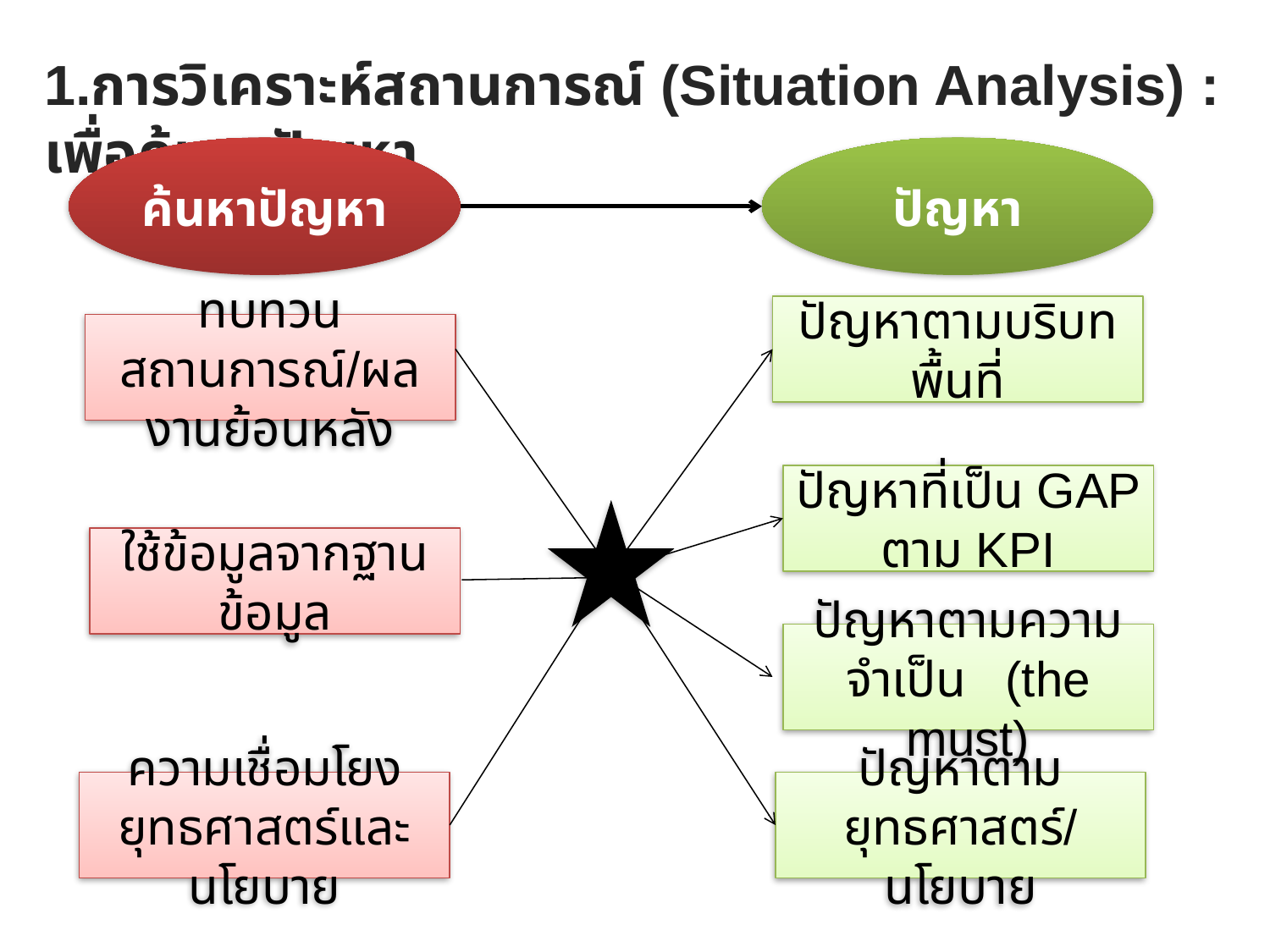

1.การวิเคราะห์สถานการณ์ (Situation Analysis) : เพื่อค้นหาปัญหา

ค้นหาปัญหา
ปัญหา
ปัญหาตามบริบทพื้นที่
ทบทวนสถานการณ์/ผลงานย้อนหลัง
ปัญหาที่เป็น GAP
ตาม KPI

ใช้ข้อมูลจากฐานข้อมูล
ปัญหาตามความจำเป็น   (the must)
ความเชื่อมโยงยุทธศาสตร์และนโยบาย
ปัญหาตามยุทธศาสตร์/นโยบาย